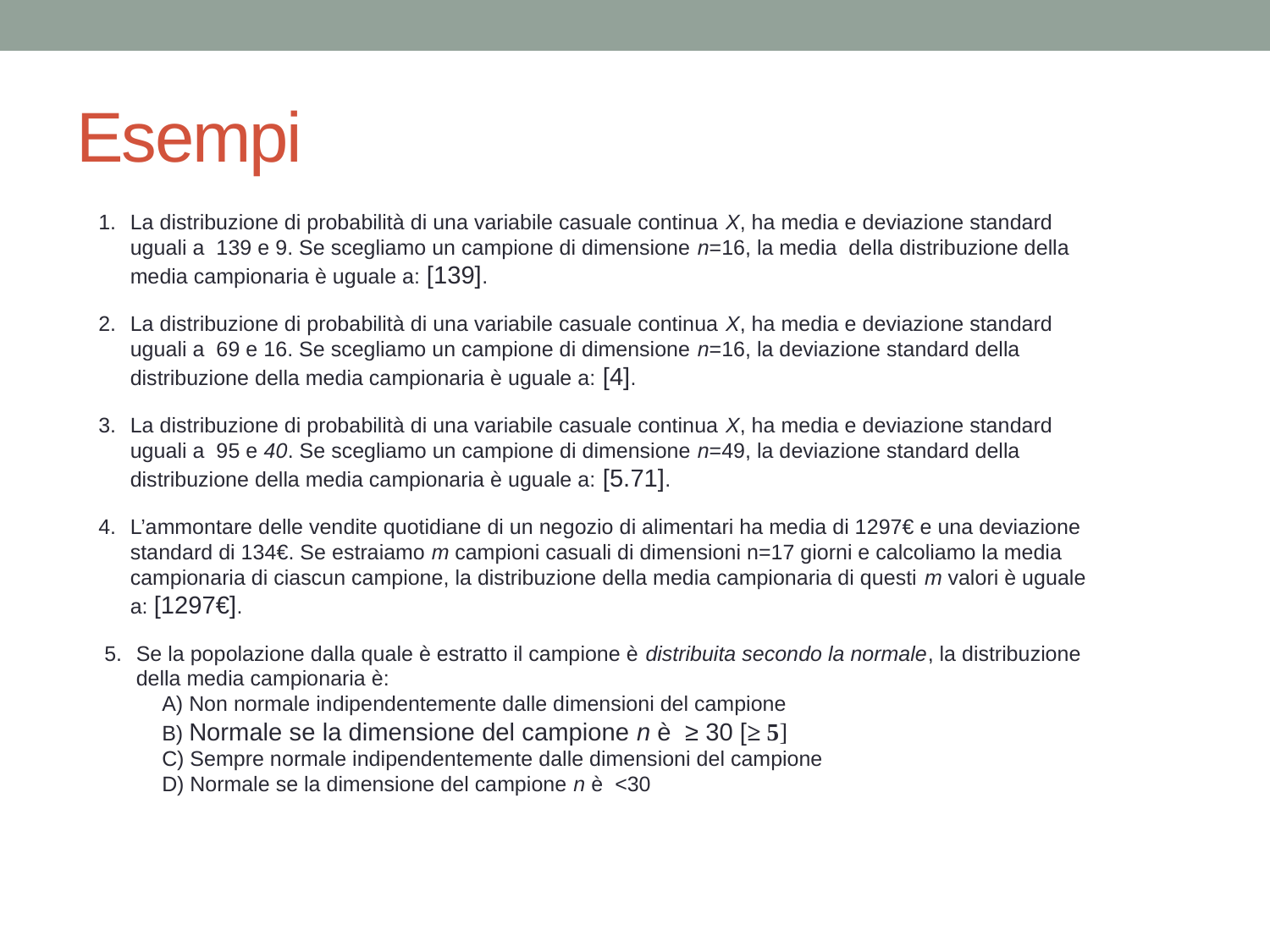

# Esempi
La distribuzione di probabilità di una variabile casuale continua X, ha media e deviazione standard uguali a  139 e 9. Se scegliamo un campione di dimensione n=16, la media  della distribuzione della media campionaria è uguale a: [139].
La distribuzione di probabilità di una variabile casuale continua X, ha media e deviazione standard uguali a  69 e 16. Se scegliamo un campione di dimensione n=16, la deviazione standard della distribuzione della media campionaria è uguale a: [4].
La distribuzione di probabilità di una variabile casuale continua X, ha media e deviazione standard uguali a  95 e 40. Se scegliamo un campione di dimensione n=49, la deviazione standard della distribuzione della media campionaria è uguale a: [5.71].
L’ammontare delle vendite quotidiane di un negozio di alimentari ha media di 1297€ e una deviazione standard di 134€. Se estraiamo m campioni casuali di dimensioni n=17 giorni e calcoliamo la media campionaria di ciascun campione, la distribuzione della media campionaria di questi m valori è uguale a: [1297€].
Se la popolazione dalla quale è estratto il campione è distribuita secondo la normale, la distribuzione della media campionaria è:
A) Non normale indipendentemente dalle dimensioni del campione
B) Normale se la dimensione del campione n è  ≥ 30 [≥ 5]
C) Sempre normale indipendentemente dalle dimensioni del campione
D) Normale se la dimensione del campione n è  <30